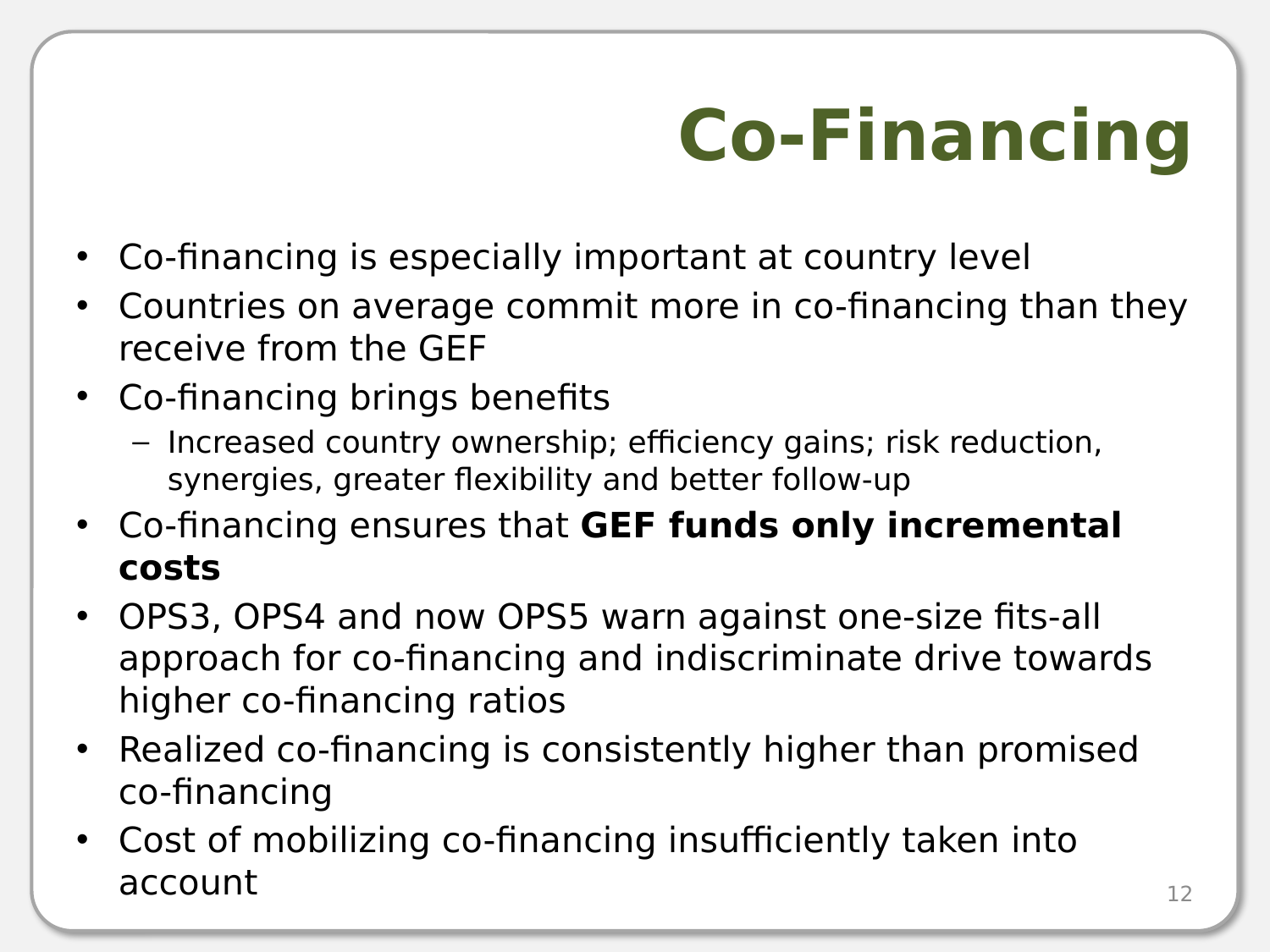

# Co-Financing
Co-financing is especially important at country level
Countries on average commit more in co-financing than they receive from the GEF
Co-financing brings benefits
Increased country ownership; efficiency gains; risk reduction, synergies, greater flexibility and better follow-up
Co-financing ensures that GEF funds only incremental costs
OPS3, OPS4 and now OPS5 warn against one-size fits-all approach for co-financing and indiscriminate drive towards higher co-financing ratios
Realized co-financing is consistently higher than promised co-financing
Cost of mobilizing co-financing insufficiently taken into account

12